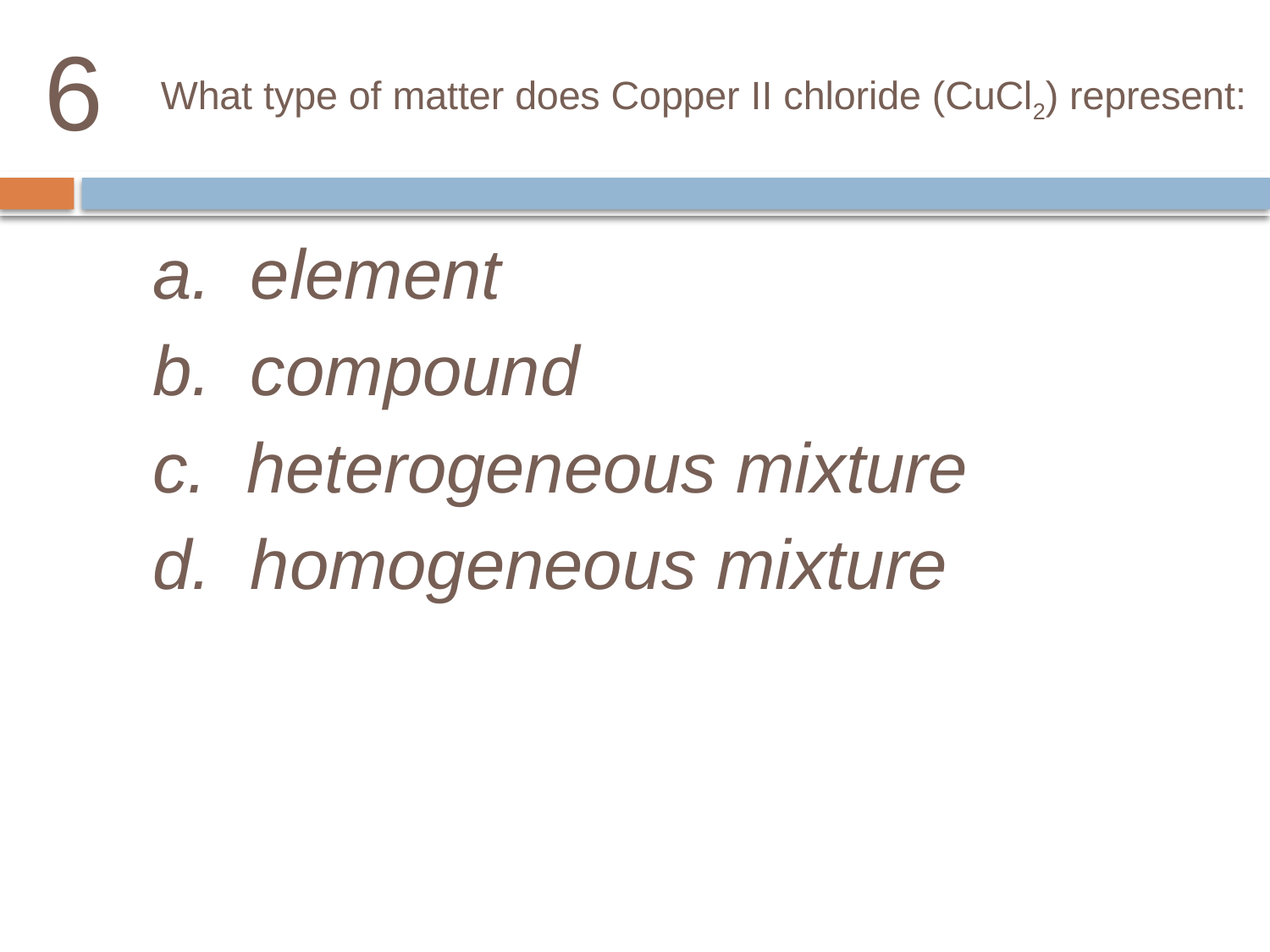

6
# What type of matter does Copper II chloride (CuCl2) represent:
a.  element
b.  compound
c.  heterogeneous mixture
d.  homogeneous mixture